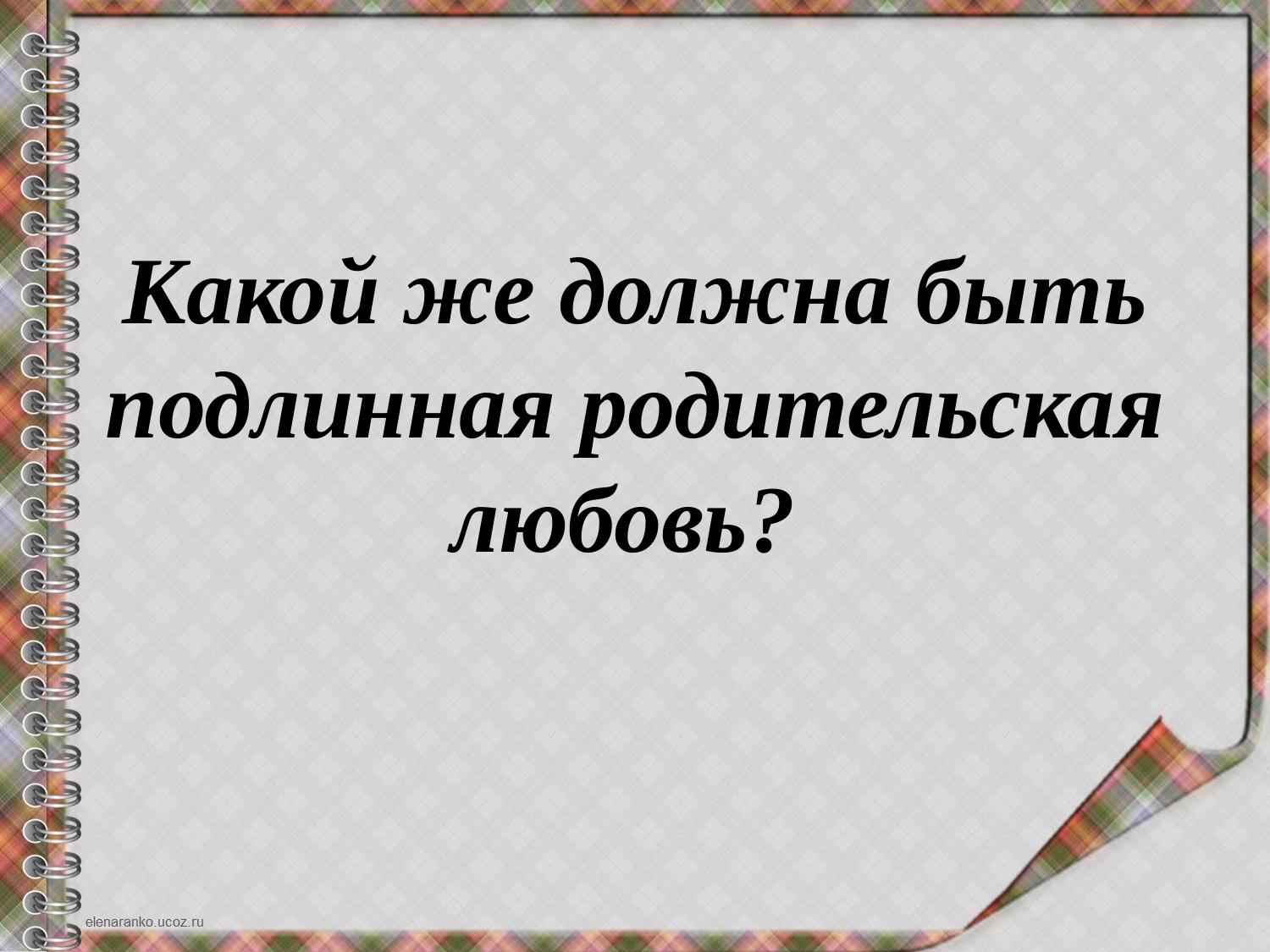

#
Какой же должна быть подлинная родительская любовь?